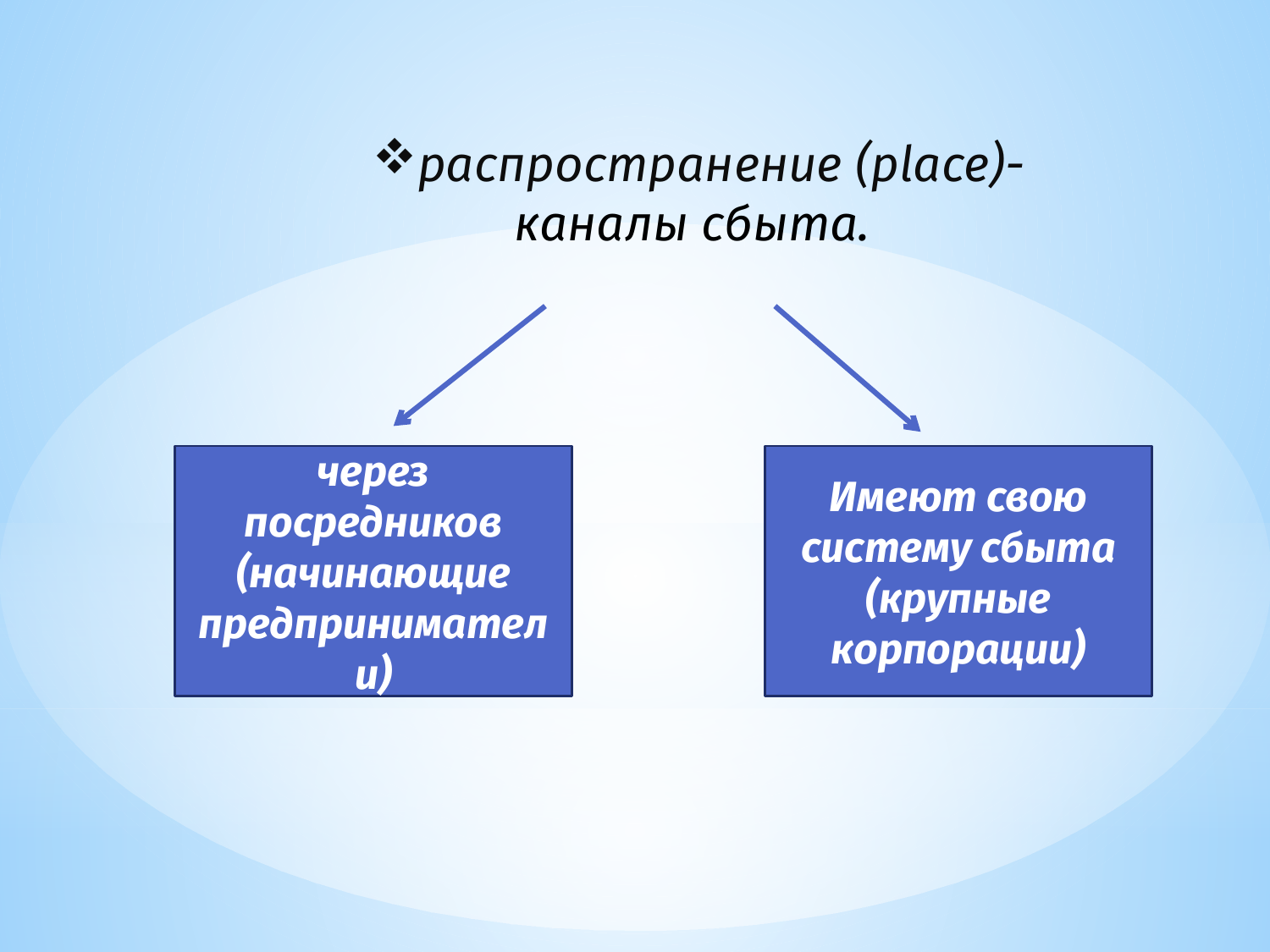

распространение (place)- каналы сбыта.
Имеют свою систему сбыта (крупные корпорации)
через посредников
(начинающие предприниматели)